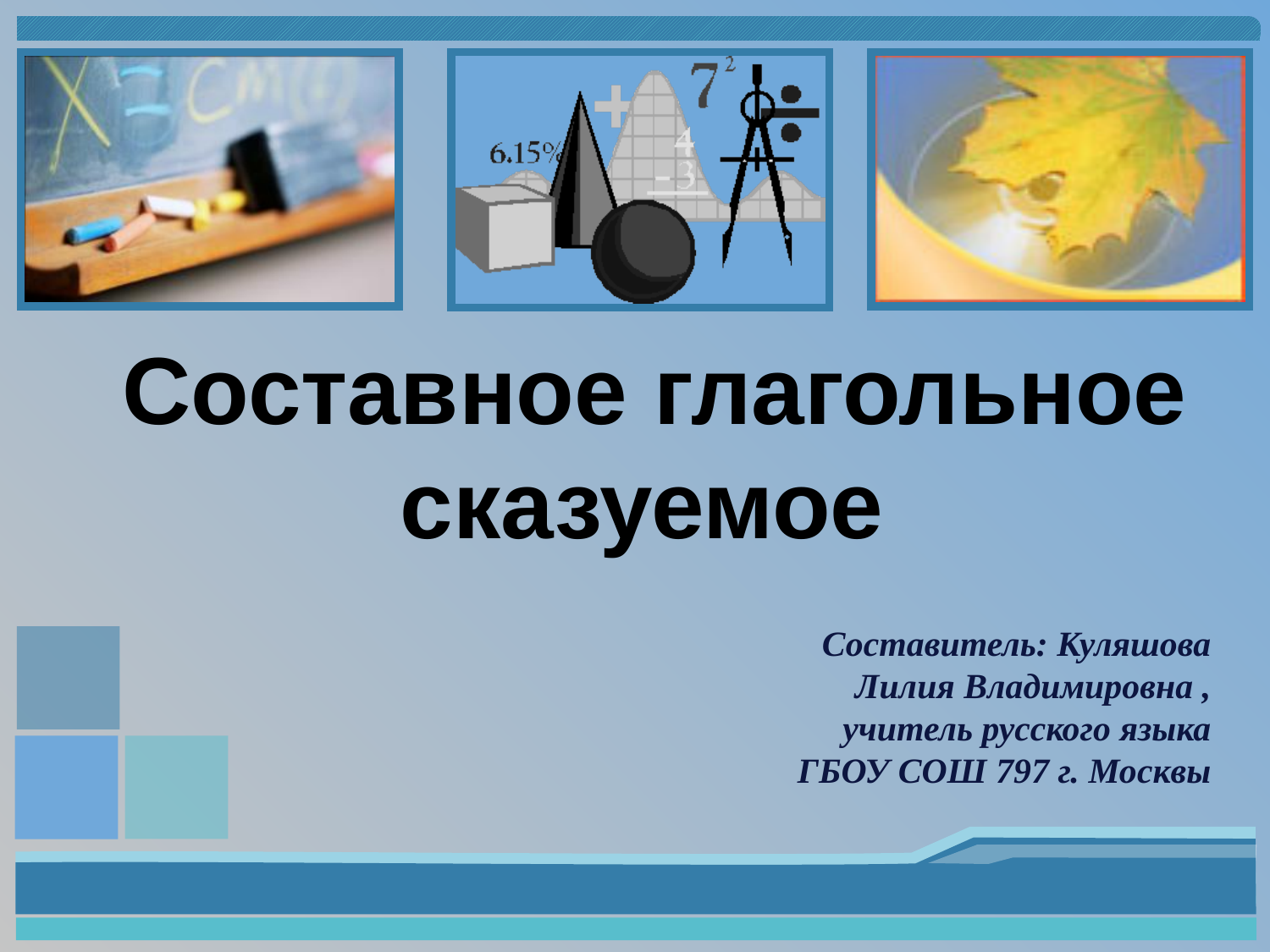

# Составное глагольное сказуемое
Составитель: Куляшова Лилия Владимировна , учитель русского языка ГБОУ СОШ 797 г. Москвы